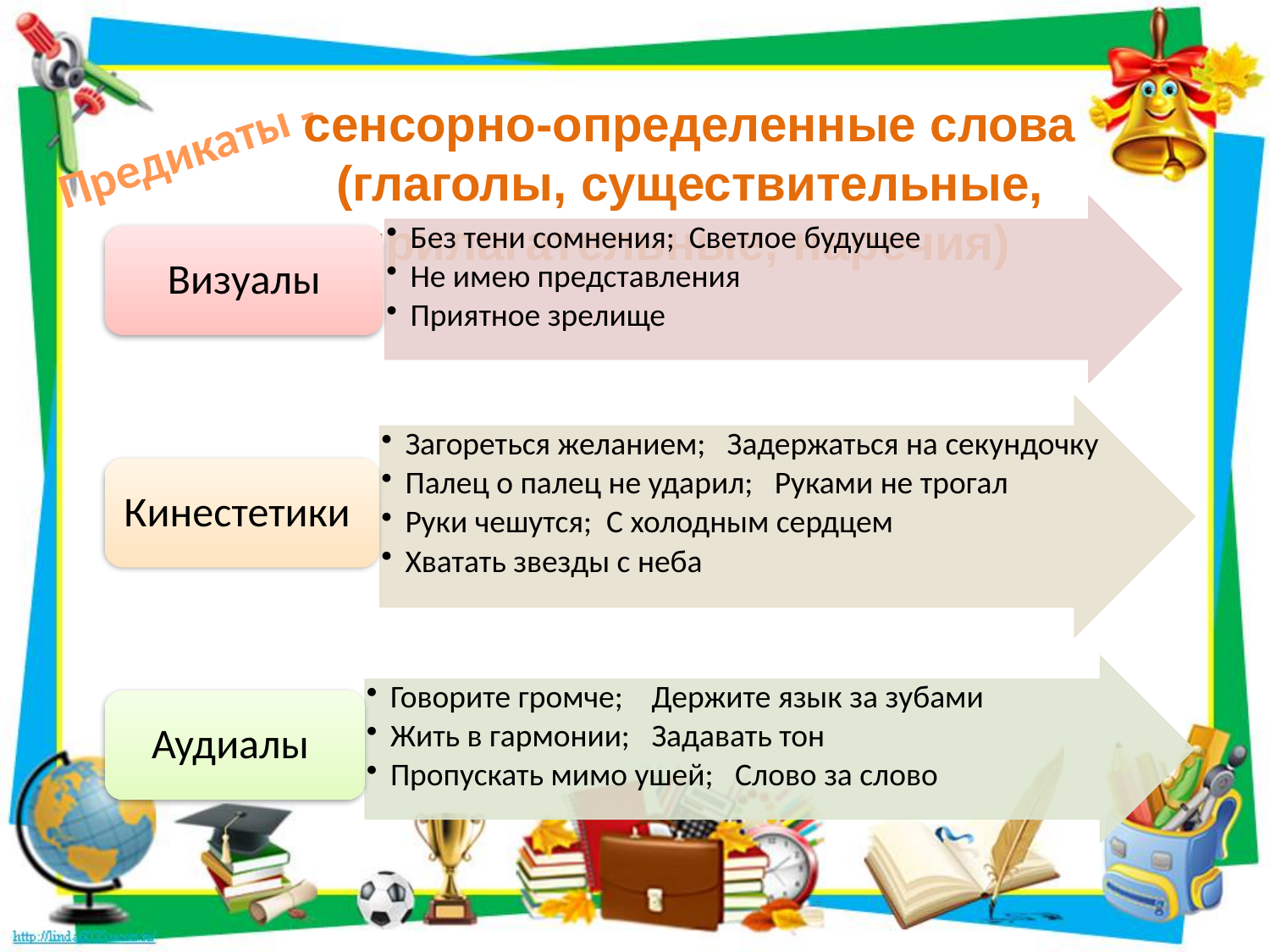

сенсорно-определенные слова (глаголы, существительные, прилагательные, наречия)
Предикаты -
Без тени сомнения;  Светлое будущее
Не имею представления
Приятное зрелище
Визуалы
Загореться желанием;   Задержаться на секундочку
Палец о палец не ударил;   Руками не трогал
Руки чешутся;  С холодным сердцем
Хватать звезды с неба
Кинестетики
Говорите громче;    Держите язык за зубами
Жить в гармонии;   Задавать тон
Пропускать мимо ушей;   Слово за слово
Аудиалы